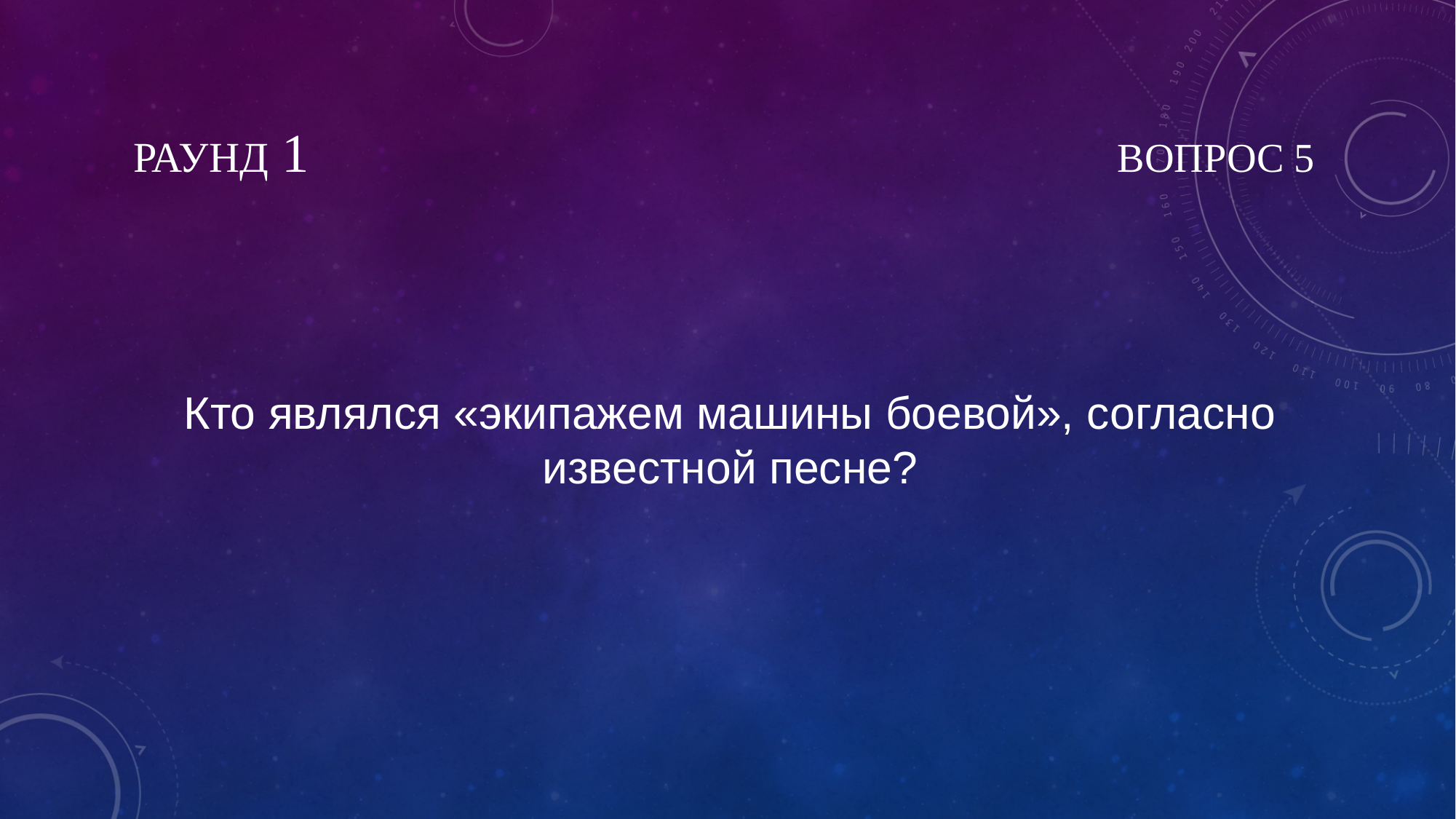

# Раунд 1                                                                 Вопрос 5
Кто являлся «экипажем машины боевой», согласно известной песне?